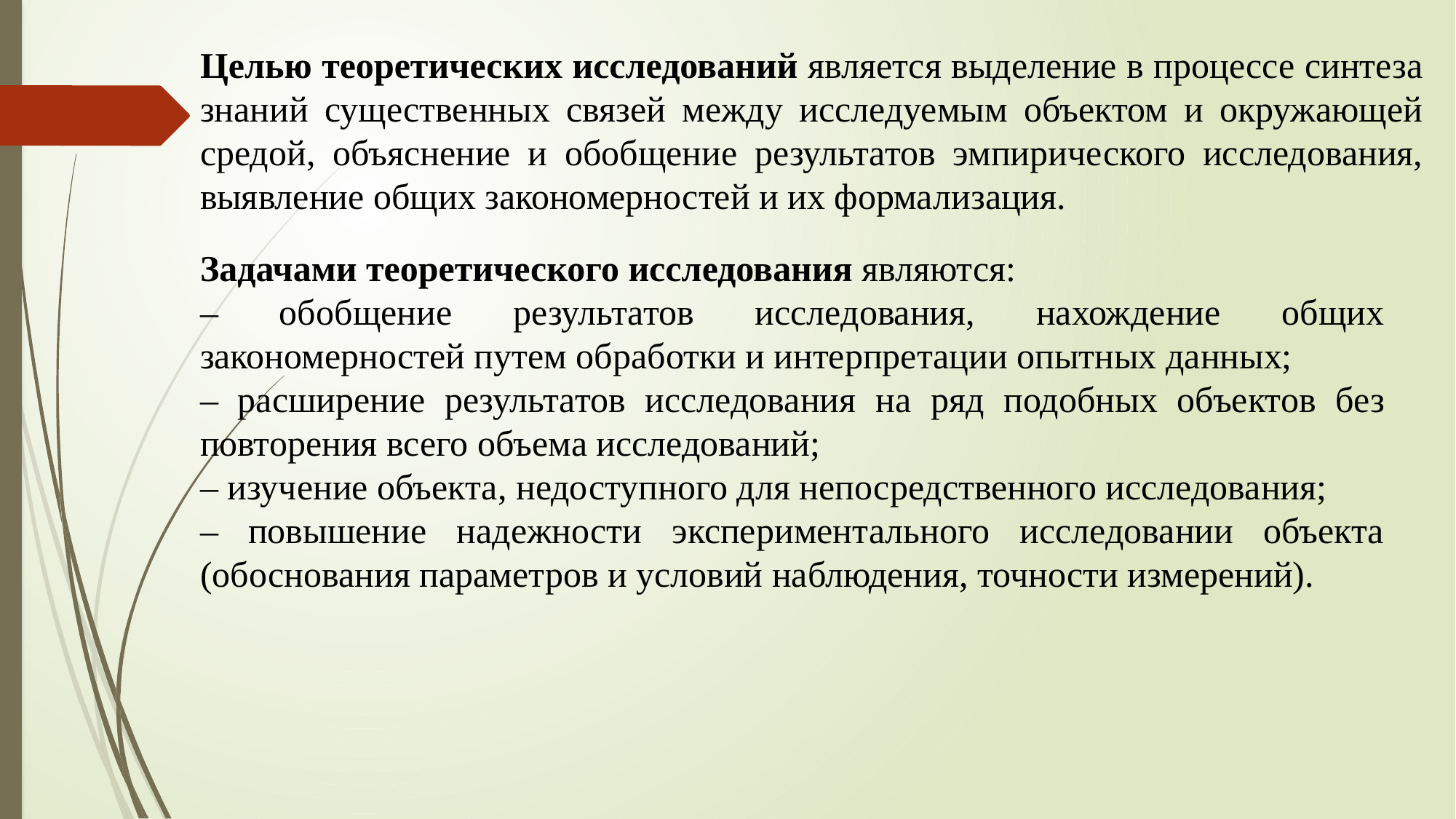

Целью теоретических исследований является выделение в процессе синтеза знаний существенных связей между исследуемым объектом и окружающей средой, объяснение и обобщение результатов эмпирического исследования, выявление общих закономерностей и их формализация.
Задачами теоретического исследования являются:
– обобщение результатов исследования, нахождение общих закономерностей путем обработки и интерпретации опытных данных;
– расширение результатов исследования на ряд подобных объектов без повторения всего объема исследований;
– изучение объекта, недоступного для непосредственного исследования;
– повышение надежности экспериментального исследовании объекта (обоснования параметров и условий наблюдения, точности измерений).